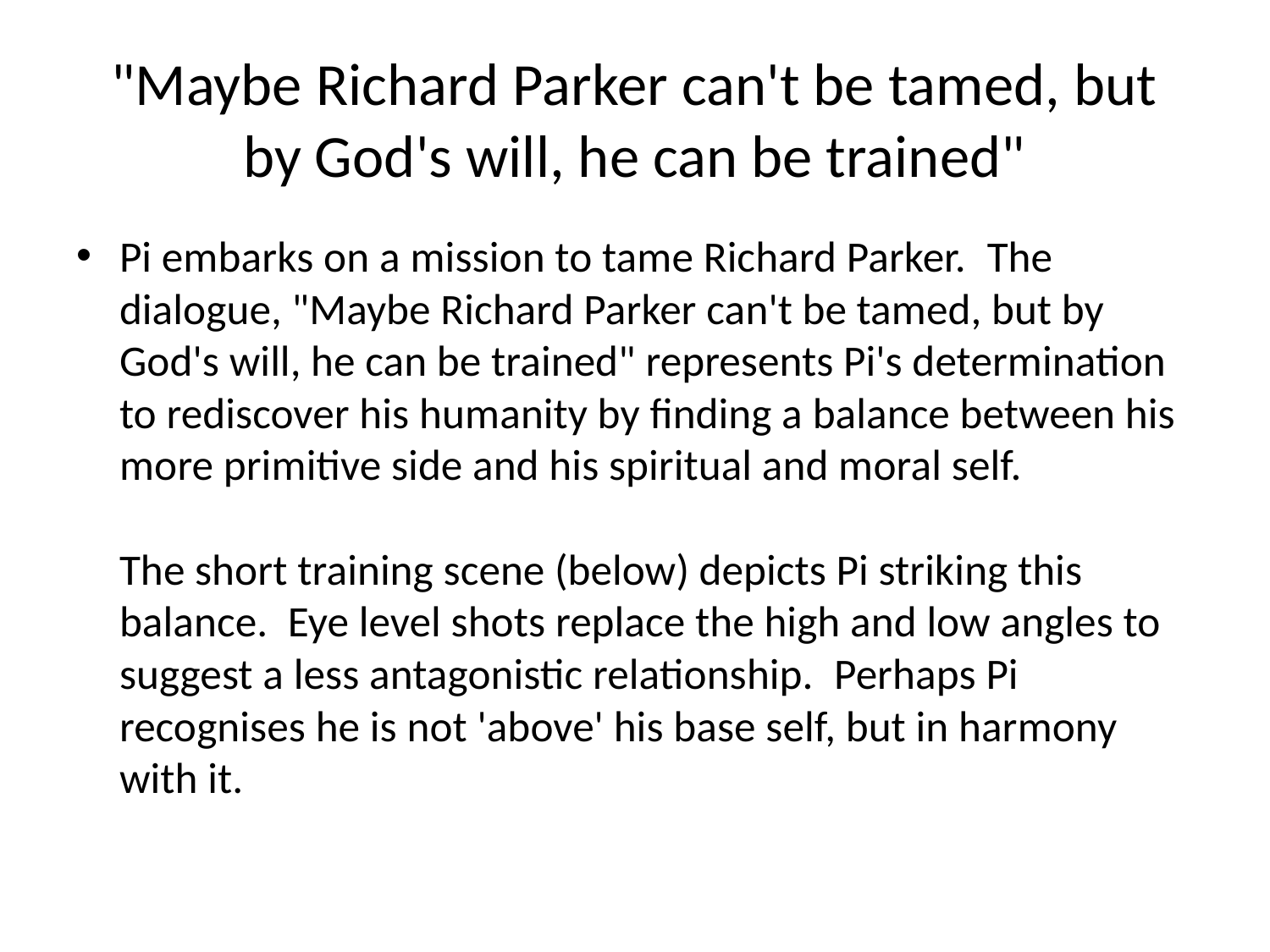

# "Maybe Richard Parker can't be tamed, but by God's will, he can be trained"
Pi embarks on a mission to tame Richard Parker.  The dialogue, "Maybe Richard Parker can't be tamed, but by God's will, he can be trained" represents Pi's determination to rediscover his humanity by finding a balance between his more primitive side and his spiritual and moral self. 
The short training scene (below) depicts Pi striking this balance.  Eye level shots replace the high and low angles to suggest a less antagonistic relationship.  Perhaps Pi recognises he is not 'above' his base self, but in harmony with it.